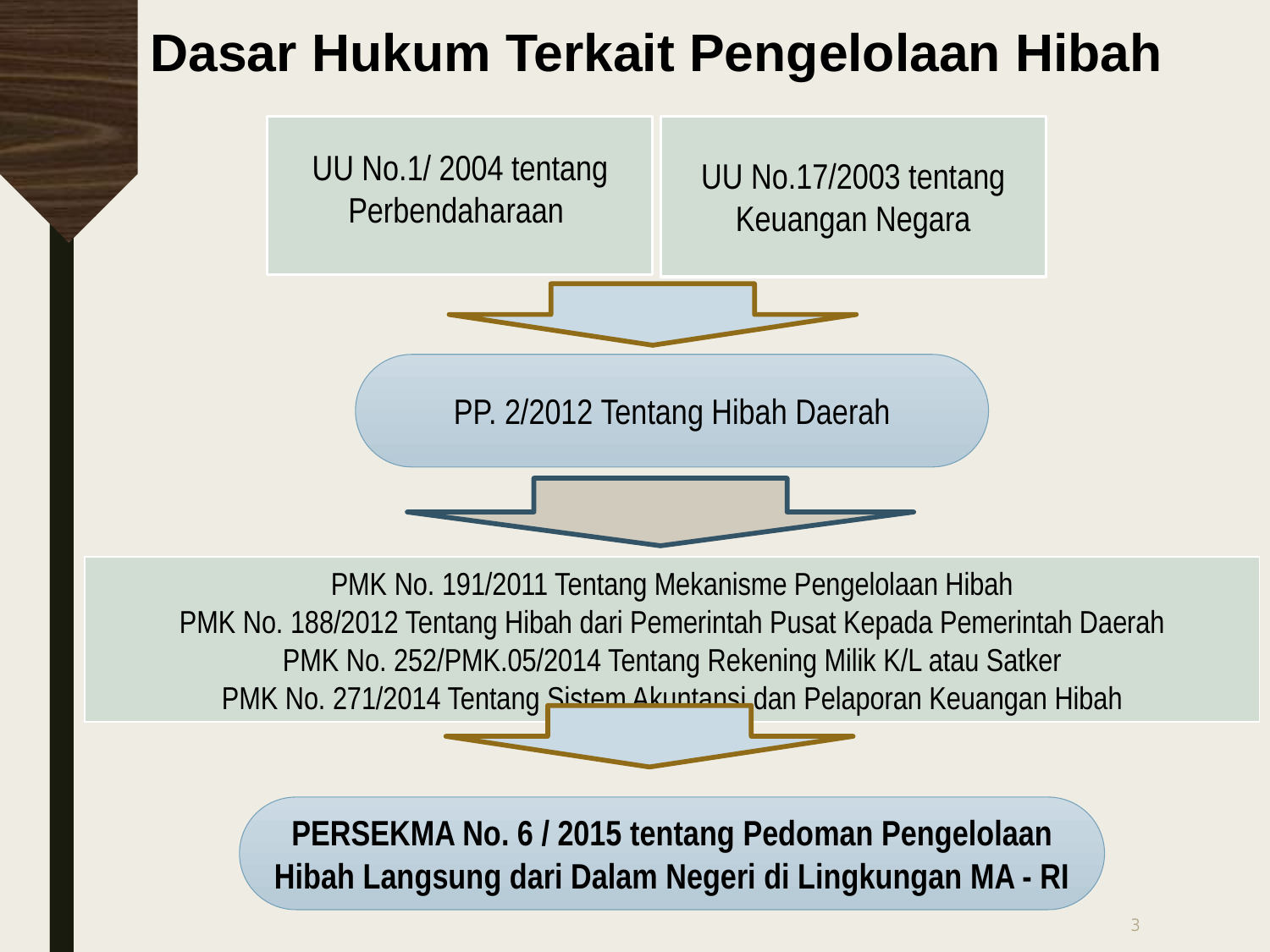

# Dasar Hukum Terkait Pengelolaan Hibah

UU No.1/ 2004 tentang Perbendaharaan

UU No.17/2003 tentang Keuangan Negara

PP. 2/2012 Tentang Hibah Daerah

PMK No. 191/2011 Tentang Mekanisme Pengelolaan Hibah
PMK No. 188/2012 Tentang Hibah dari Pemerintah Pusat Kepada Pemerintah Daerah
PMK No. 252/PMK.05/2014 Tentang Rekening Milik K/L atau Satker
PMK No. 271/2014 Tentang Sistem Akuntansi dan Pelaporan Keuangan Hibah

PERSEKMA No. 6 / 2015 tentang Pedoman Pengelolaan Hibah Langsung dari Dalam Negeri di Lingkungan MA - RI
3